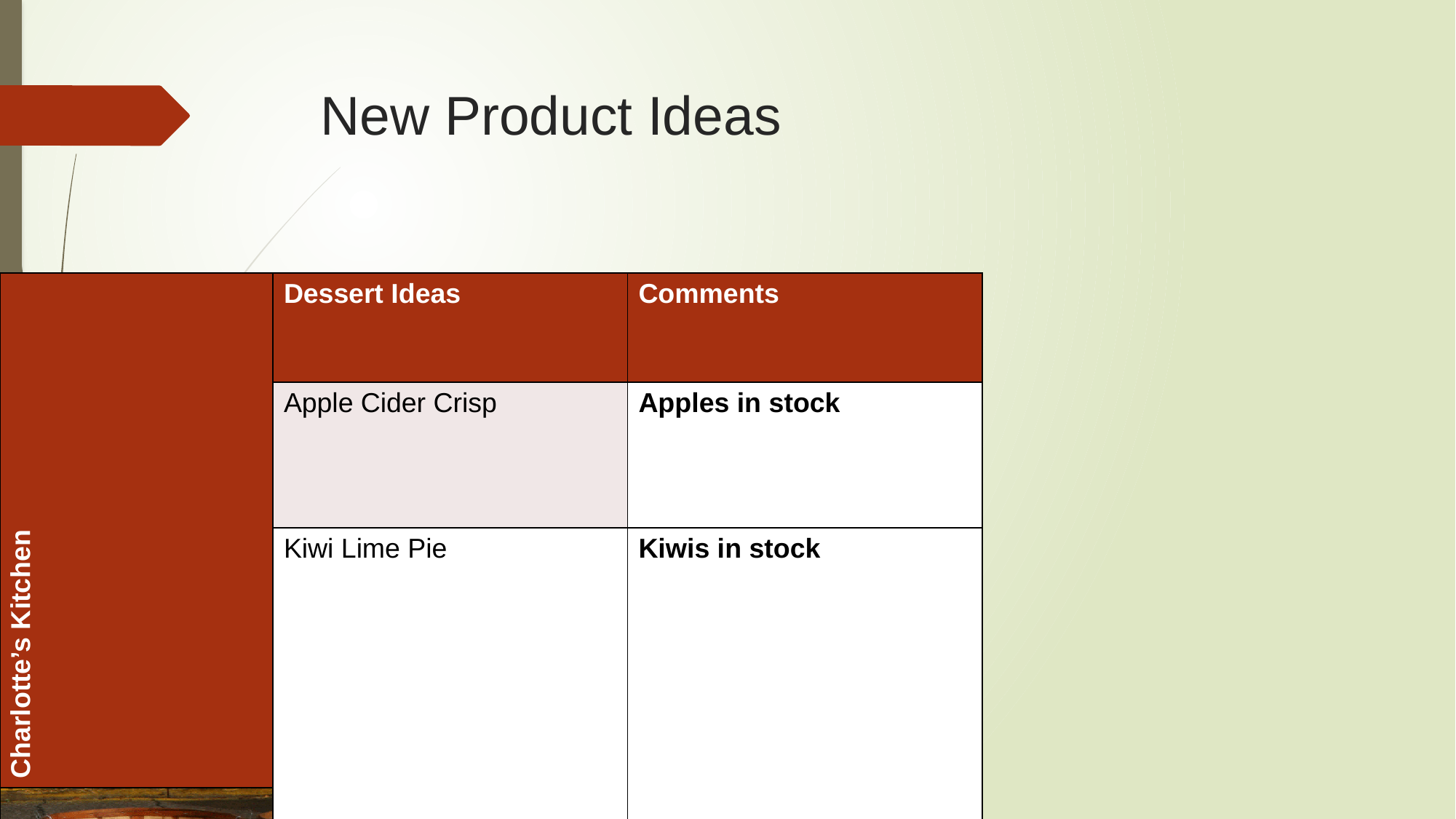

# New Product Ideas
| Charlotte’s Kitchen | Dessert Ideas | Comments |
| --- | --- | --- |
|  | Apple Cider Crisp | Apples in stock |
|  | Kiwi Lime Pie | Kiwis in stock |
|  |  |  |
|  | Banana Fana Mo | No Bananas |